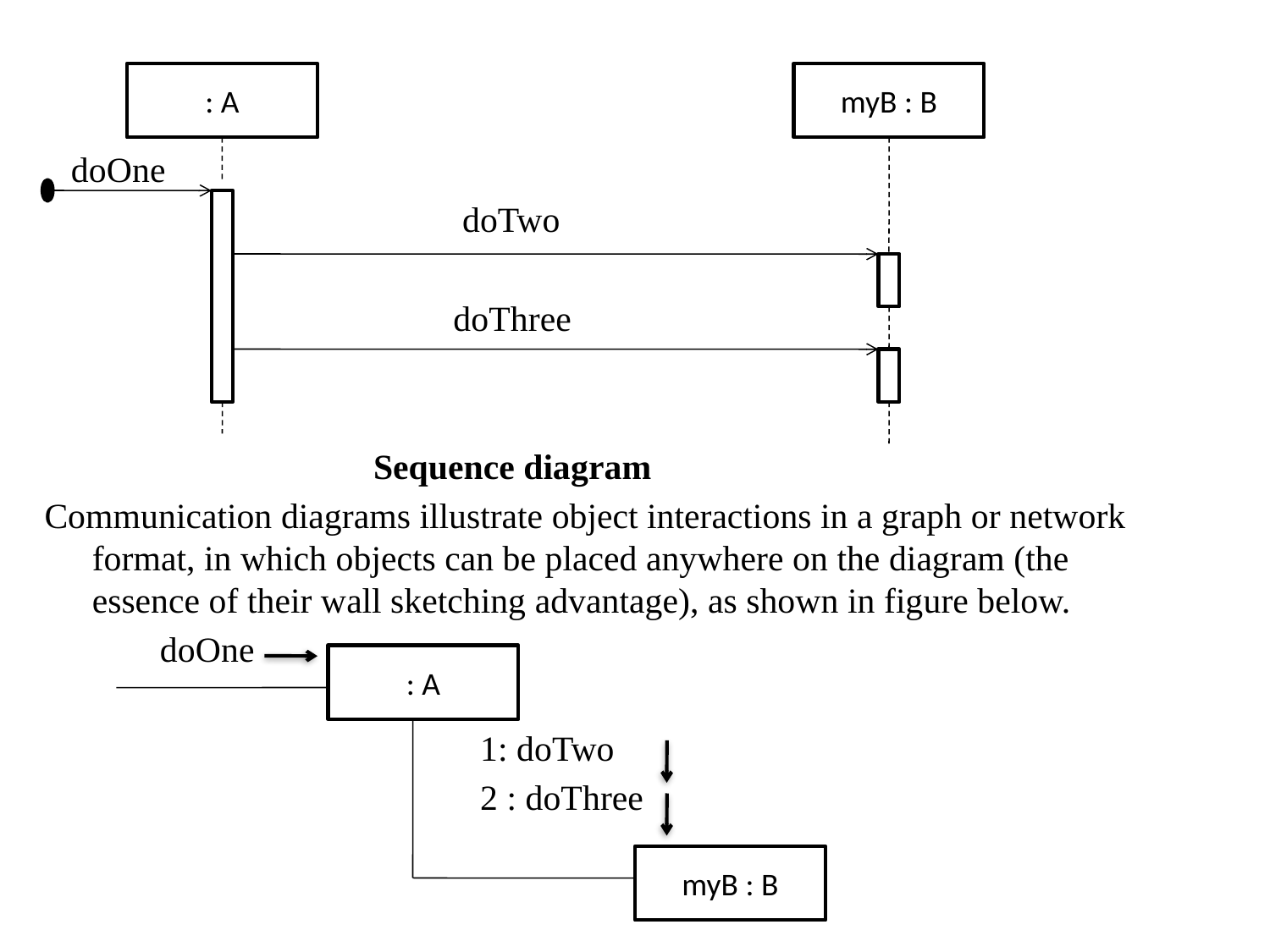

doOne
                                               doTwo

                                              doThree

                                     Sequence diagram
Communication diagrams illustrate object interactions in a graph or network format, in which objects can be placed anywhere on the diagram (the essence of their wall sketching advantage), as shown in figure below.
             doOne

                                                 1: doTwo
                                                 2 : doThree
: A
myB : B

: A
myB : B